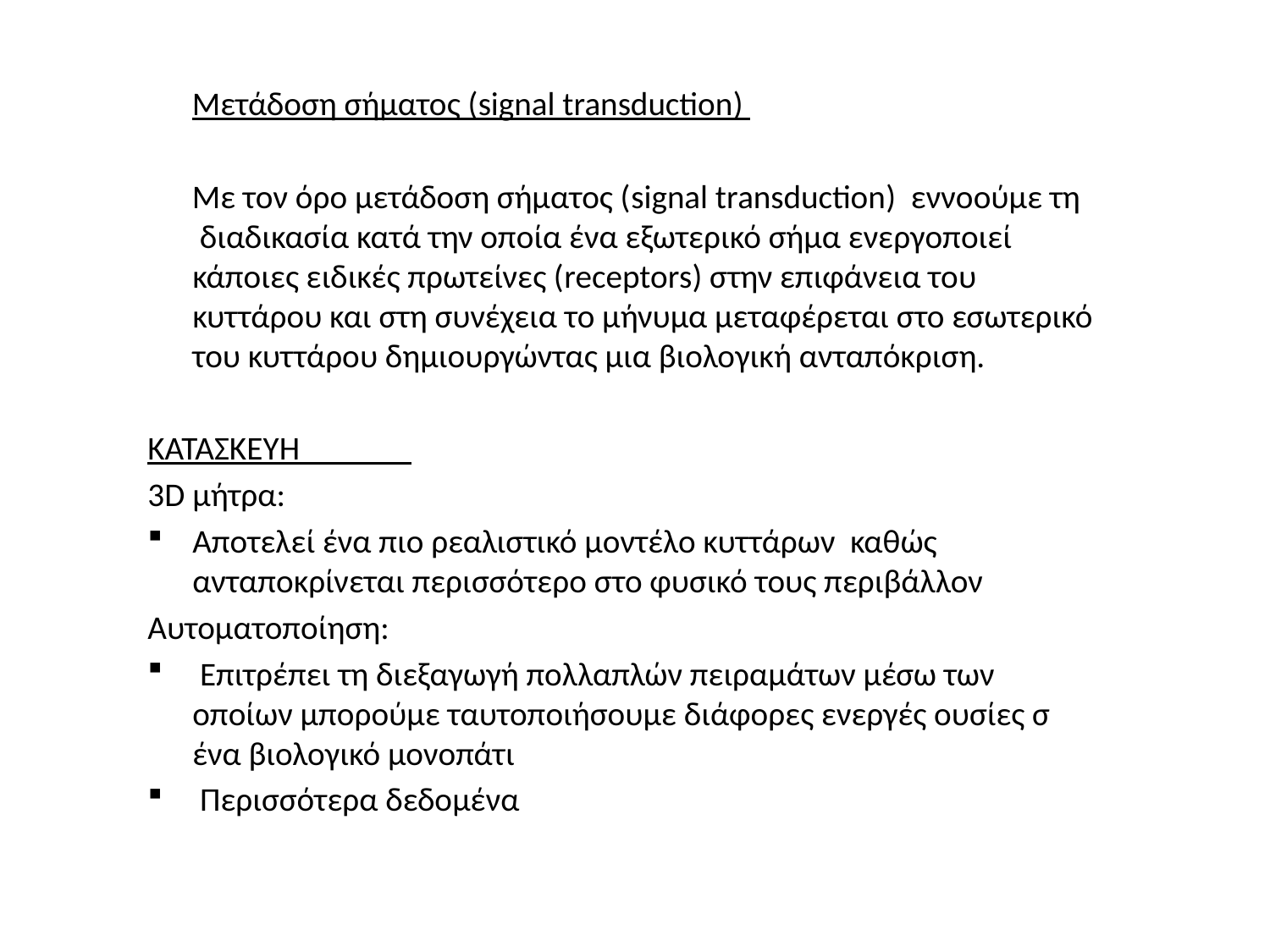

Μετάδοση σήματος (signal transduction)

      Με τον όρο μετάδοση σήματος (signal transduction)  εννοούμε τη    διαδικασία κατά την οποία ένα εξωτερικό σήμα ενεργοποιεί κάποιες ειδικές πρωτείνες (receptors) στην επιφάνεια του κυττάρου και στη συνέχεια το μήνυμα μεταφέρεται στο εσωτερικό του κυττάρου δημιουργώντας μια βιολογική ανταπόκριση.

ΚΑΤΑΣΚΕΥΗ
3D μήτρα:
Αποτελεί ένα πιο ρεαλιστικό μοντέλο κυττάρων  καθώς ανταποκρίνεται περισσότερο στο φυσικό τους περιβάλλον
Αυτοματοποίηση:
 Επιτρέπει τη διεξαγωγή πολλαπλών πειραμάτων μέσω των οποίων μπορούμε ταυτοποιήσουμε διάφορες ενεργές ουσίες σ ένα βιολογικό μονοπάτι
 Περισσότερα δεδομένα